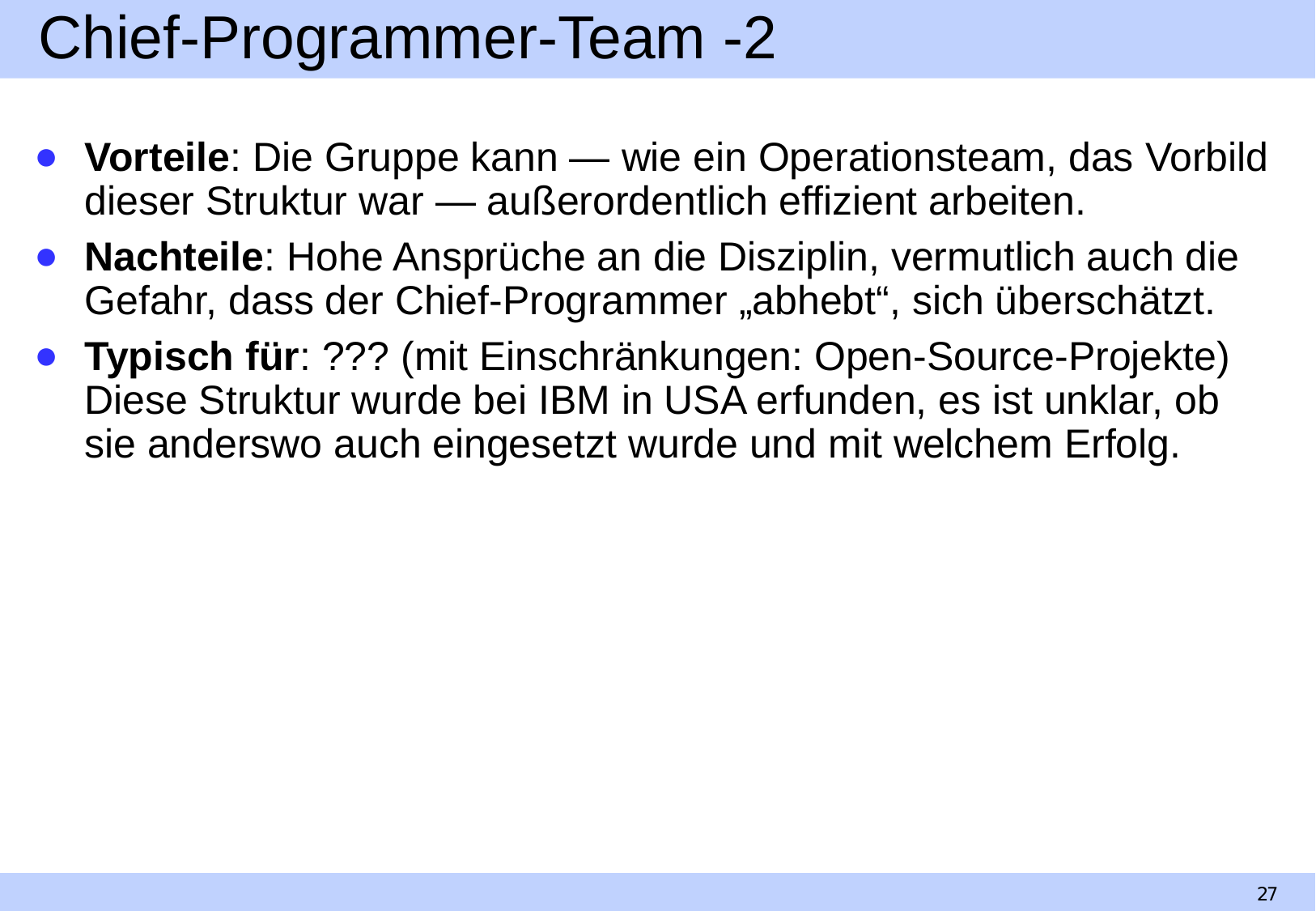

# Chief-Programmer-Team -2
Vorteile: Die Gruppe kann — wie ein Operationsteam, das Vorbild dieser Struktur war — außerordentlich effizient arbeiten.
Nachteile: Hohe Ansprüche an die Disziplin, vermutlich auch die Gefahr, dass der Chief-Programmer „abhebt“, sich überschätzt.
Typisch für: ??? (mit Einschränkungen: Open-Source-Projekte) Diese Struktur wurde bei IBM in USA erfunden, es ist unklar, ob sie anderswo auch eingesetzt wurde und mit welchem Erfolg.

27